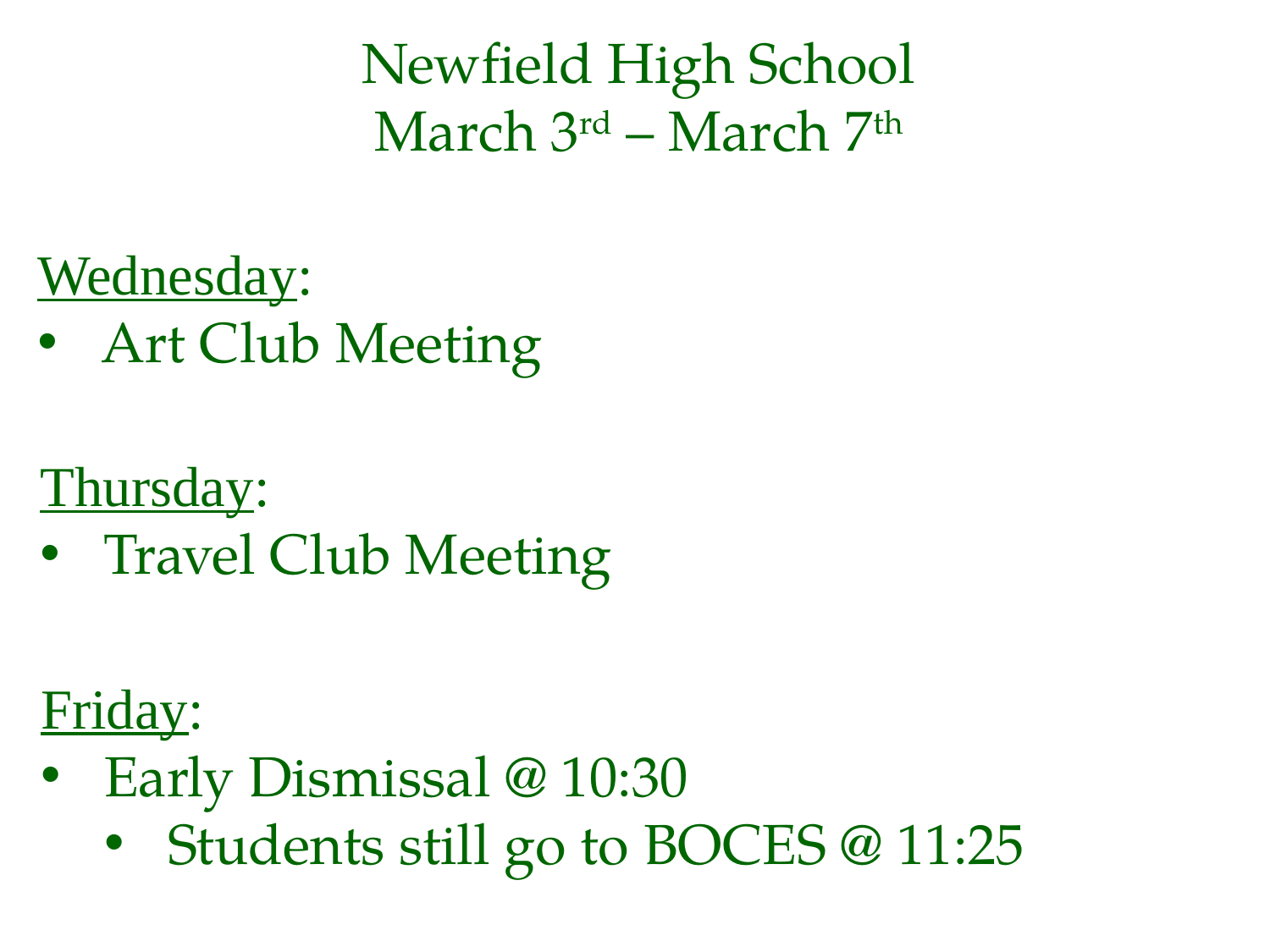

Newfield High School
March 3rd – March 7th
Wednesday:
Art Club Meeting
Thursday:
Travel Club Meeting
Friday:
Early Dismissal @ 10:30
Students still go to BOCES @ 11:25